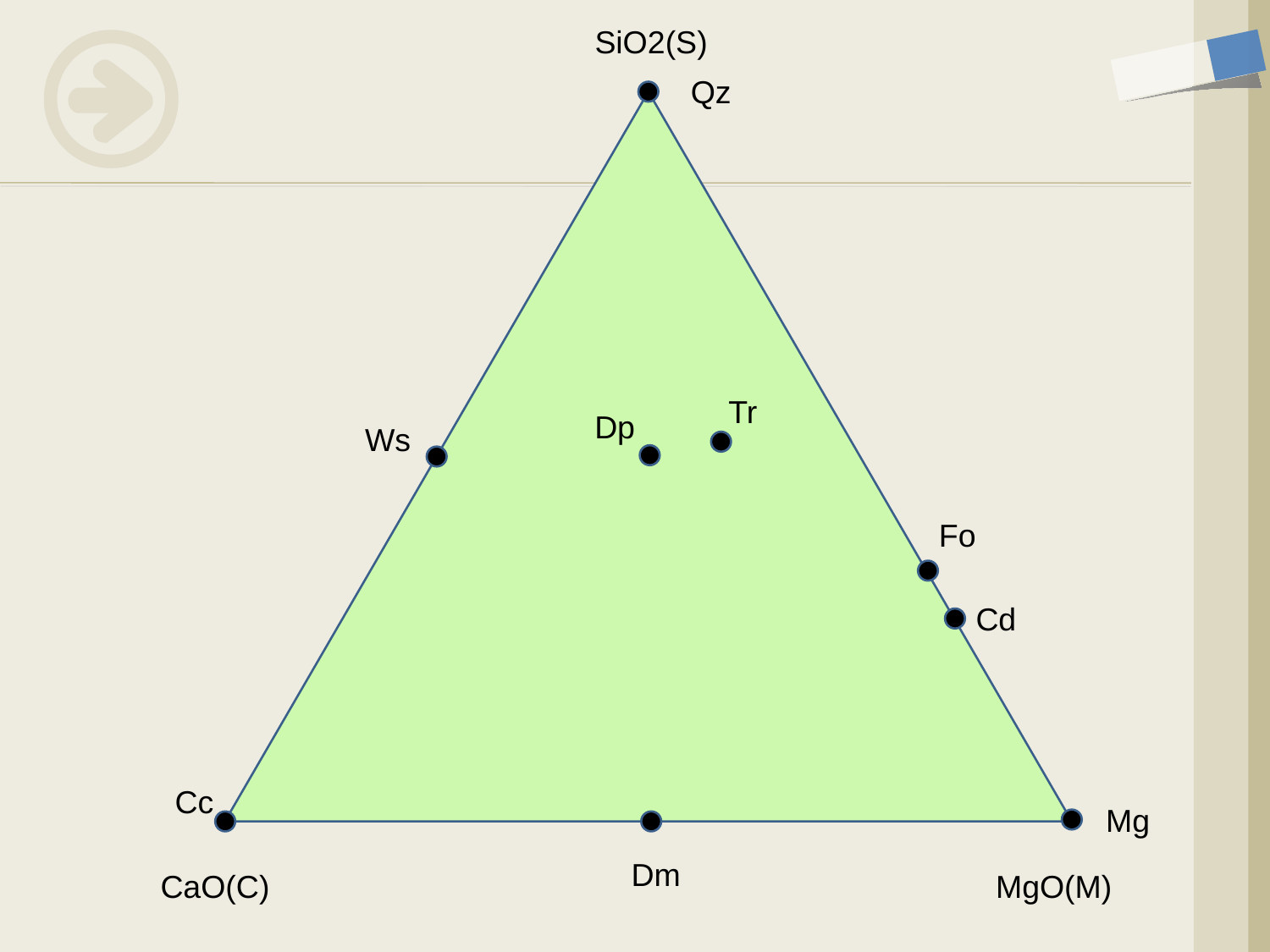

SiO2(S)
Qz

Tr
Dp
Ws

Fo

Cd

Cc
Mg

Dm
CaO(C)
MgO(M)